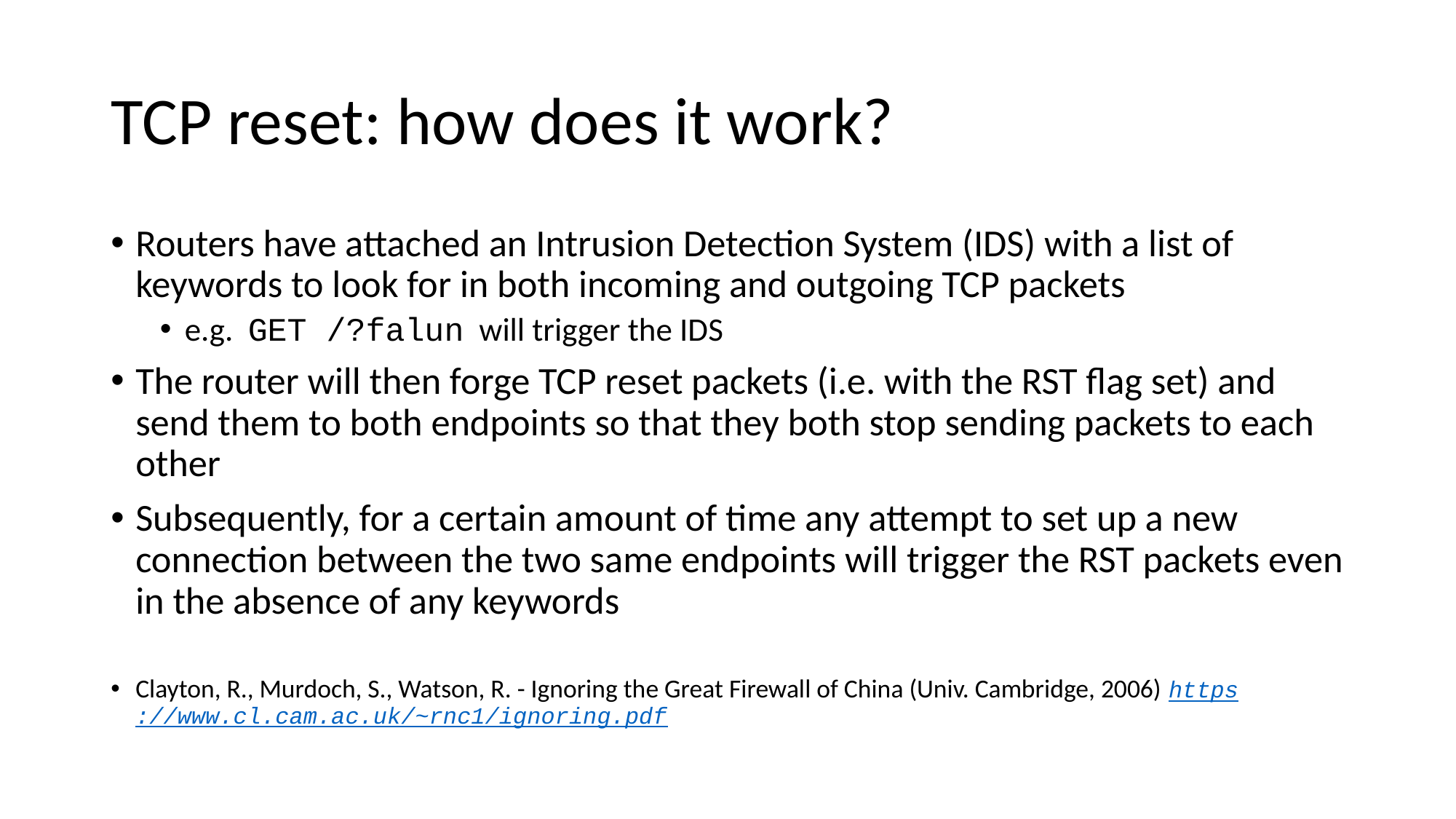

# TCP reset: how does it work?
Routers have attached an Intrusion Detection System (IDS) with a list of keywords to look for in both incoming and outgoing TCP packets
e.g.  GET /?falun  will trigger the IDS
The router will then forge TCP reset packets (i.e. with the RST flag set) and send them to both endpoints so that they both stop sending packets to each other
Subsequently, for a certain amount of time any attempt to set up a new connection between the two same endpoints will trigger the RST packets even in the absence of any keywords

Clayton, R., Murdoch, S., Watson, R. - Ignoring the Great Firewall of China (Univ. Cambridge, 2006) https://www.cl.cam.ac.uk/~rnc1/ignoring.pdf